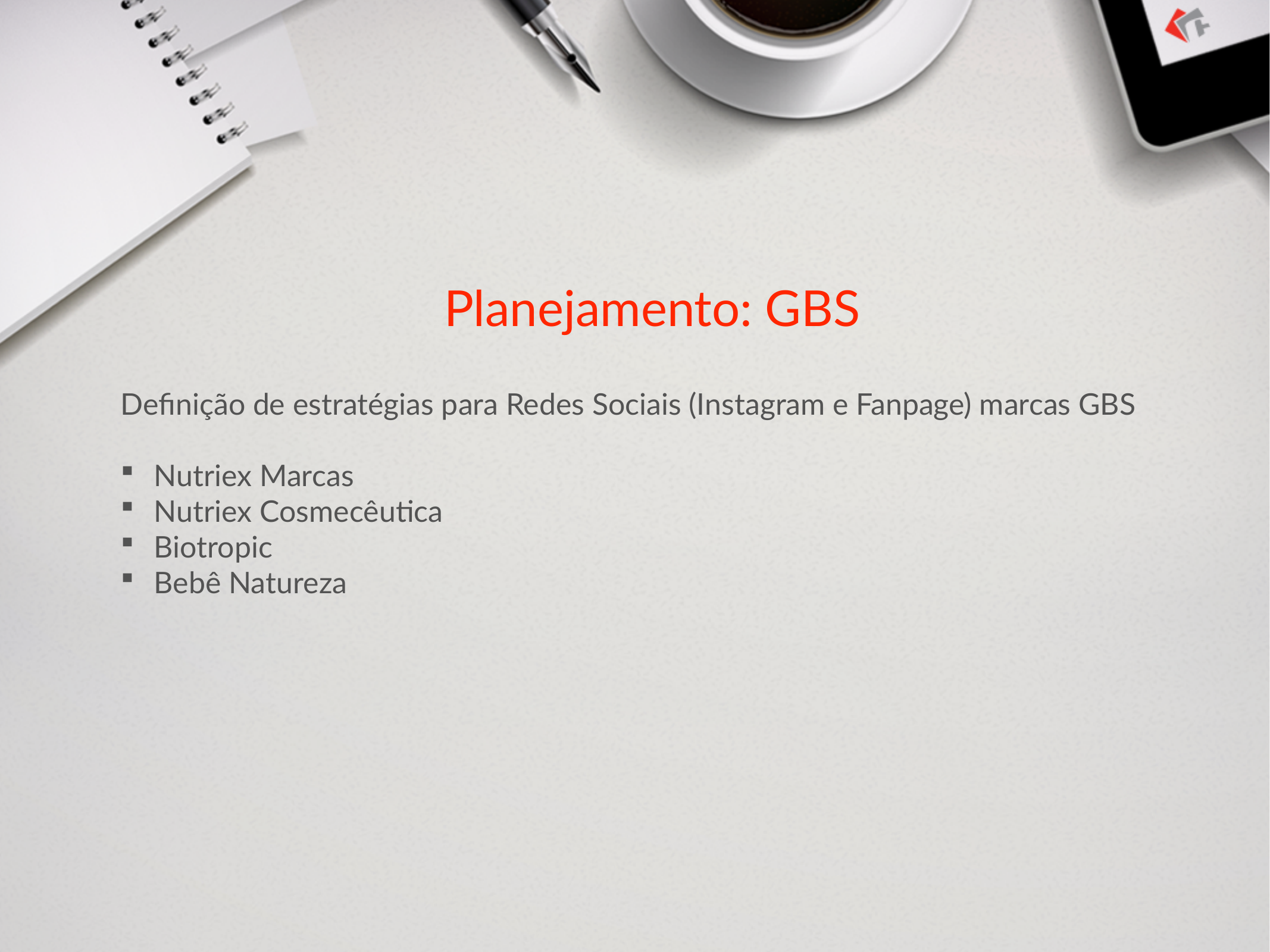

Planejamento: GBS
Definição de estratégias para Redes Sociais (Instagram e Fanpage) marcas GBS

Nutriex Marcas
Nutriex Cosmecêutica
Biotropic
Bebê Natureza